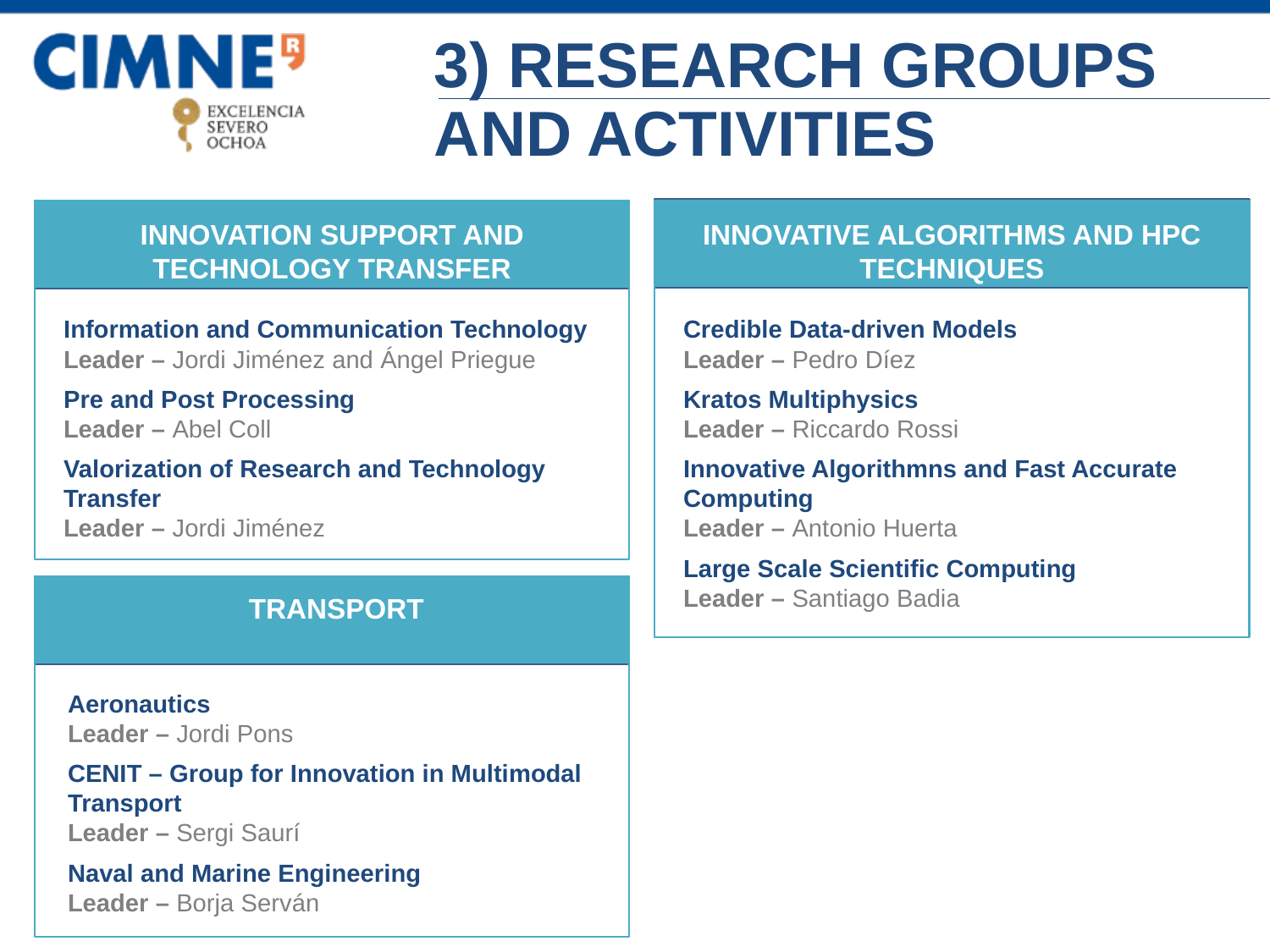

3) RESEARCH GROUPS
AND ACTIVITIES

INNOVATION SUPPORT AND TECHNOLOGY TRANSFER

Information and Communication Technology
Leader – Jordi Jiménez and Ángel Priegue
Pre and Post Processing
Leader – Abel Coll
Valorization of Research and Technology Transfer
Leader – Jordi Jiménez

INNOVATIVE ALGORITHMS AND HPC TECHNIQUES

Credible Data-driven Models
Leader – Pedro Díez
Kratos Multiphysics
Leader – Riccardo Rossi
Innovative Algorithmns and Fast Accurate Computing
Leader – Antonio Huerta
Large Scale Scientific Computing
Leader – Santiago Badia

TRANSPORT

Aeronautics
Leader – Jordi Pons
CENIT – Group for Innovation in Multimodal Transport
Leader – Sergi Saurí
Naval and Marine Engineering
Leader – Borja Serván